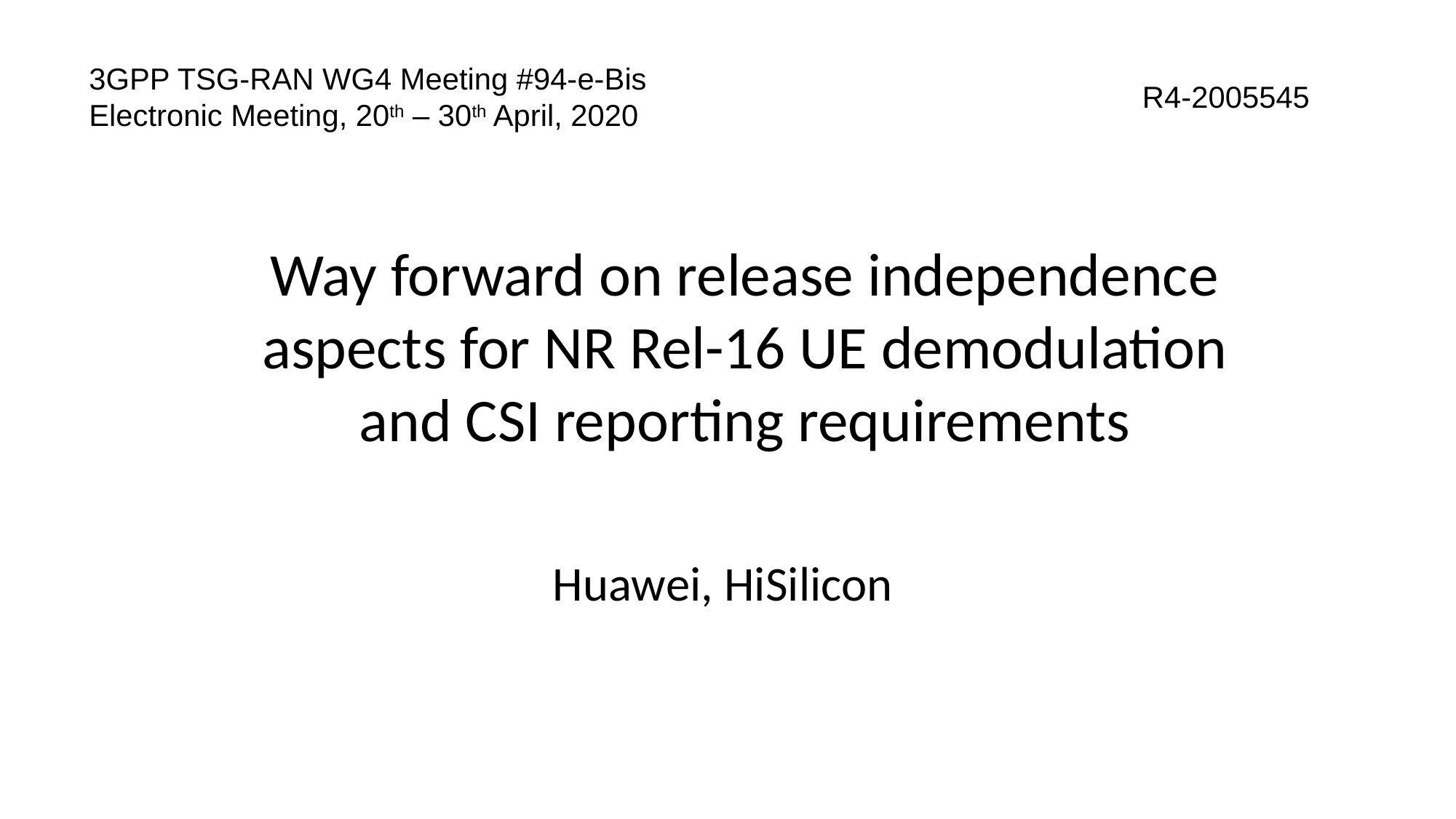

# 3GPP TSG-RAN WG4 Meeting #94-e-Bis Electronic Meeting, 20th – 30th April, 2020
R4-2005545
Way forward on release independence aspects for NR Rel-16 UE demodulation and CSI reporting requirements
Huawei, HiSilicon